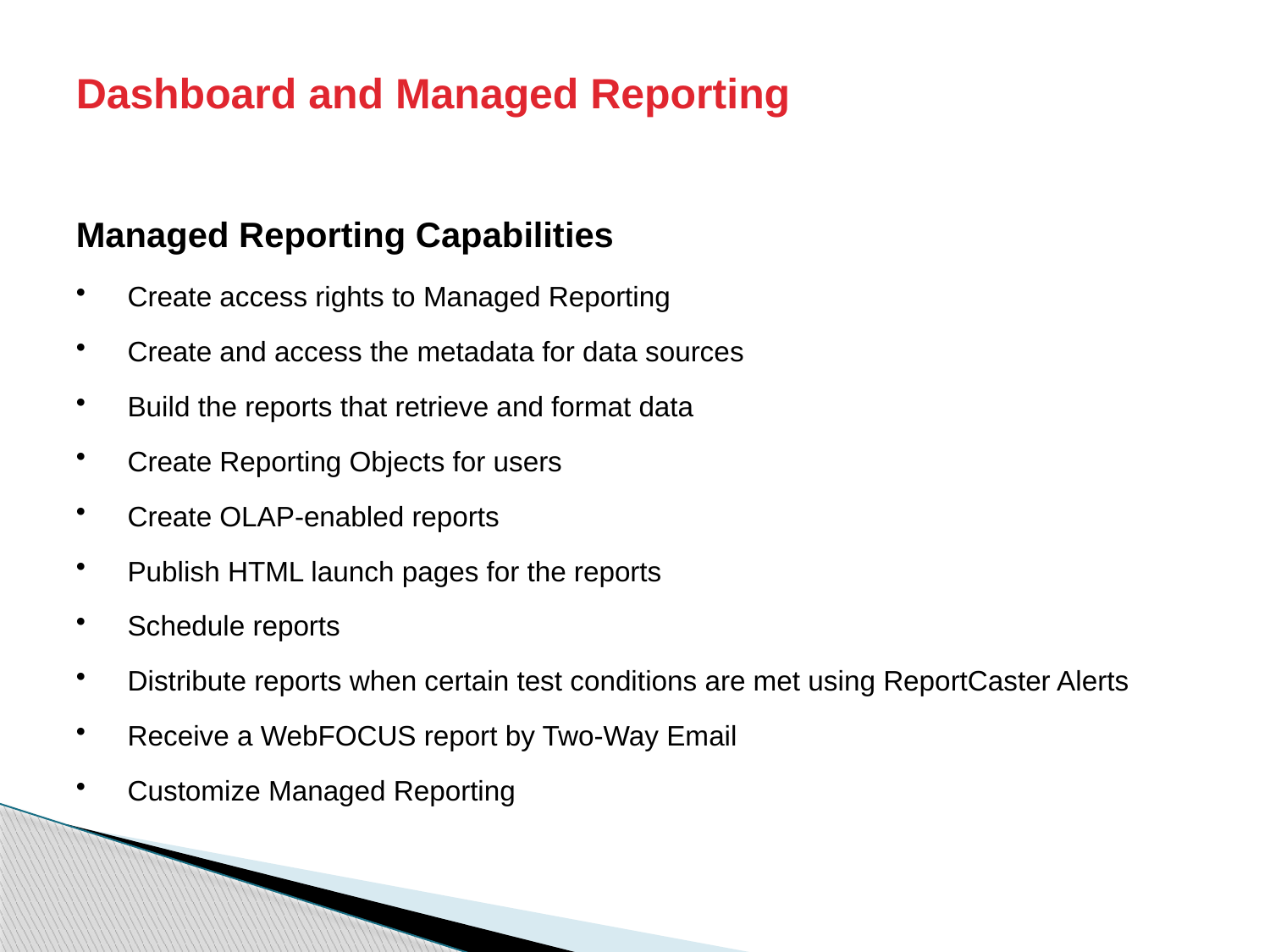

# Dashboard and Managed Reporting
Managed Reporting Capabilities
Create access rights to Managed Reporting
Create and access the metadata for data sources
Build the reports that retrieve and format data
Create Reporting Objects for users
Create OLAP-enabled reports
Publish HTML launch pages for the reports
Schedule reports
Distribute reports when certain test conditions are met using ReportCaster Alerts
Receive a WebFOCUS report by Two-Way Email
Customize Managed Reporting

77